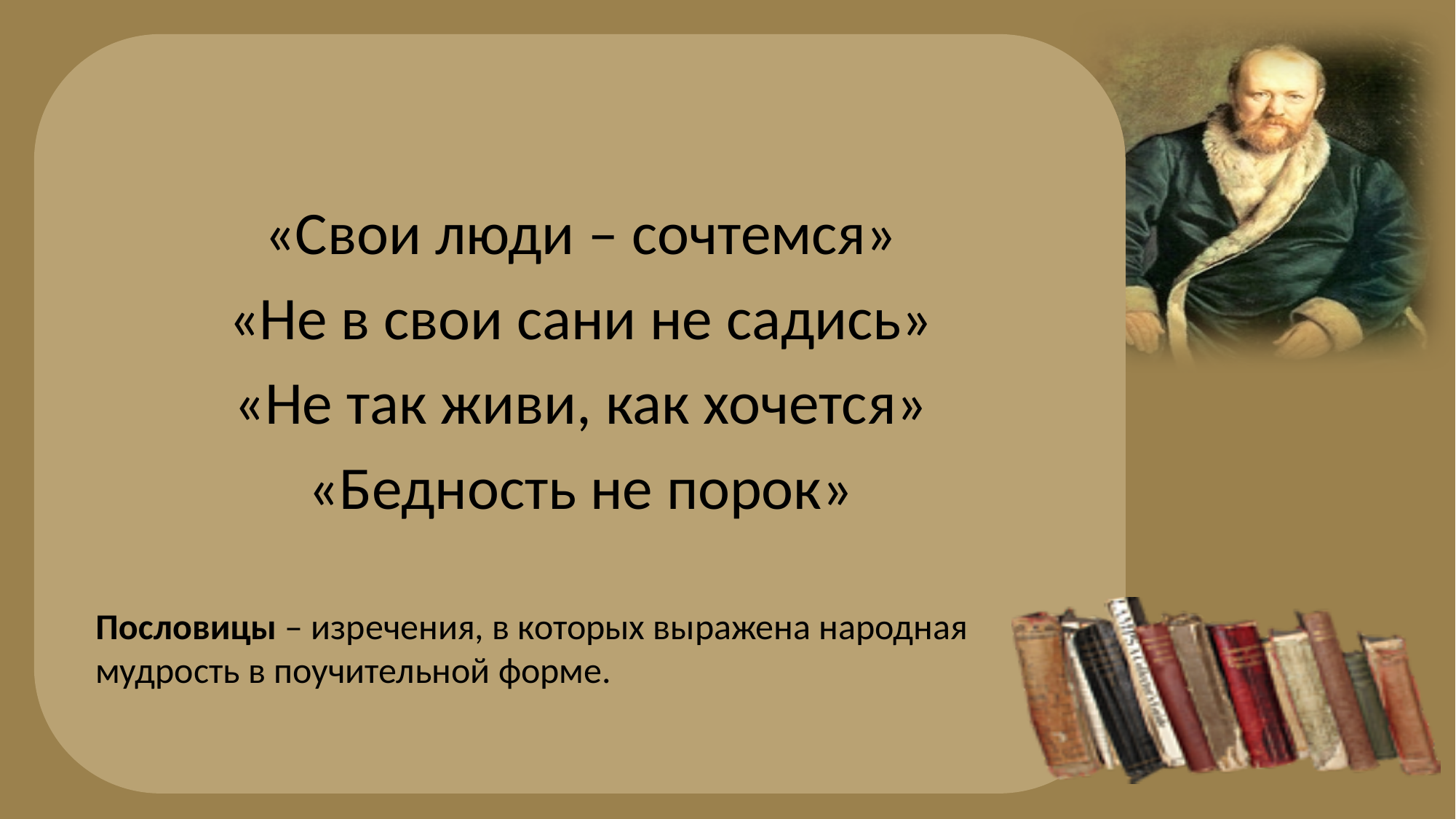

«Свои люди – сочтемся»
«Не в свои сани не садись»
«Не так живи, как хочется»
«Бедность не порок»
Пословицы – изречения, в которых выражена народная мудрость в поучительной форме.